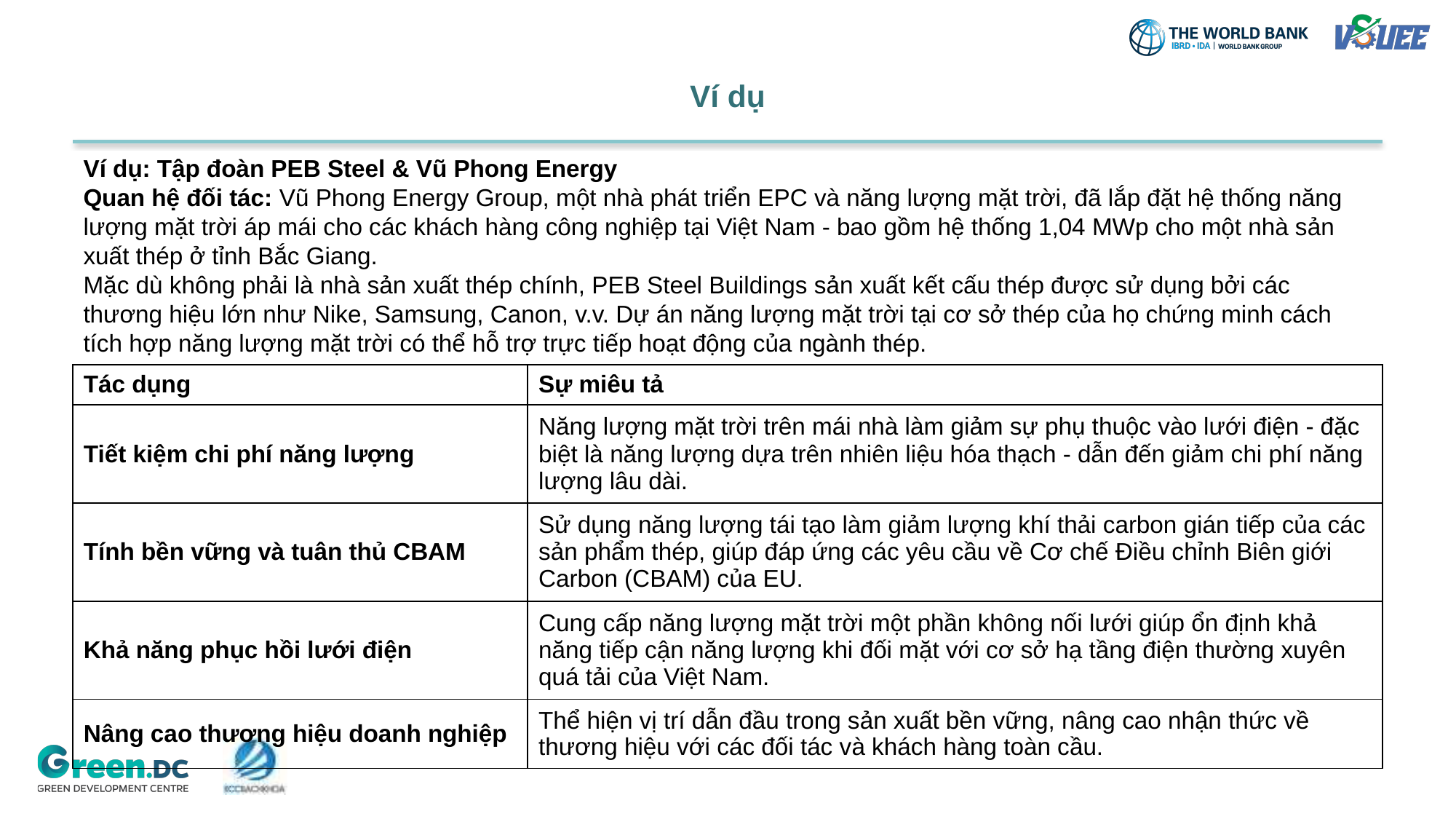

# Ví dụ
Ví dụ: Tập đoàn PEB Steel & Vũ Phong Energy
Quan hệ đối tác: Vũ Phong Energy Group, một nhà phát triển EPC và năng lượng mặt trời, đã lắp đặt hệ thống năng lượng mặt trời áp mái cho các khách hàng công nghiệp tại Việt Nam - bao gồm hệ thống 1,04 MWp cho một nhà sản xuất thép ở tỉnh Bắc Giang.
Mặc dù không phải là nhà sản xuất thép chính, PEB Steel Buildings sản xuất kết cấu thép được sử dụng bởi các thương hiệu lớn như Nike, Samsung, Canon, v.v. Dự án năng lượng mặt trời tại cơ sở thép của họ chứng minh cách tích hợp năng lượng mặt trời có thể hỗ trợ trực tiếp hoạt động của ngành thép.
| Tác dụng | Sự miêu tả |
| --- | --- |
| Tiết kiệm chi phí năng lượng | Năng lượng mặt trời trên mái nhà làm giảm sự phụ thuộc vào lưới điện - đặc biệt là năng lượng dựa trên nhiên liệu hóa thạch - dẫn đến giảm chi phí năng lượng lâu dài. |
| Tính bền vững và tuân thủ CBAM | Sử dụng năng lượng tái tạo làm giảm lượng khí thải carbon gián tiếp của các sản phẩm thép, giúp đáp ứng các yêu cầu về Cơ chế Điều chỉnh Biên giới Carbon (CBAM) của EU. |
| Khả năng phục hồi lưới điện | Cung cấp năng lượng mặt trời một phần không nối lưới giúp ổn định khả năng tiếp cận năng lượng khi đối mặt với cơ sở hạ tầng điện thường xuyên quá tải của Việt Nam. |
| Nâng cao thương hiệu doanh nghiệp | Thể hiện vị trí dẫn đầu trong sản xuất bền vững, nâng cao nhận thức về thương hiệu với các đối tác và khách hàng toàn cầu. |